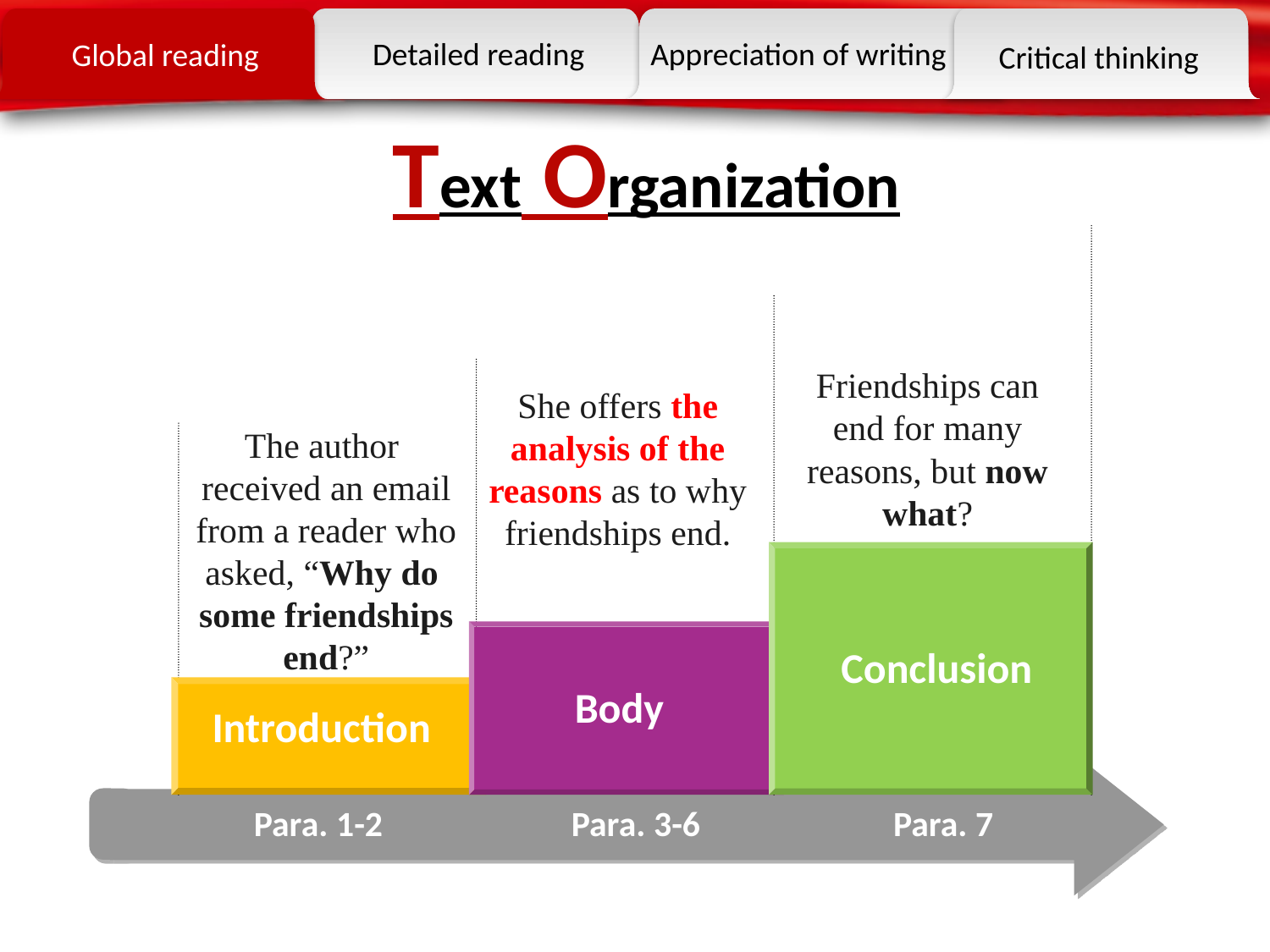

Detailed reading
Appreciation of writing

Critical thinking
Global reading
Text Organization

Friendships can end for many reasons, but now what?

She offers the analysis of the reasons as to why friendships end.
The author
received an email from a reader who asked, “Why do
some friendships end?”

Conclusion
Body

Introduction

Para. 1-2
Para. 3-6
Para. 7